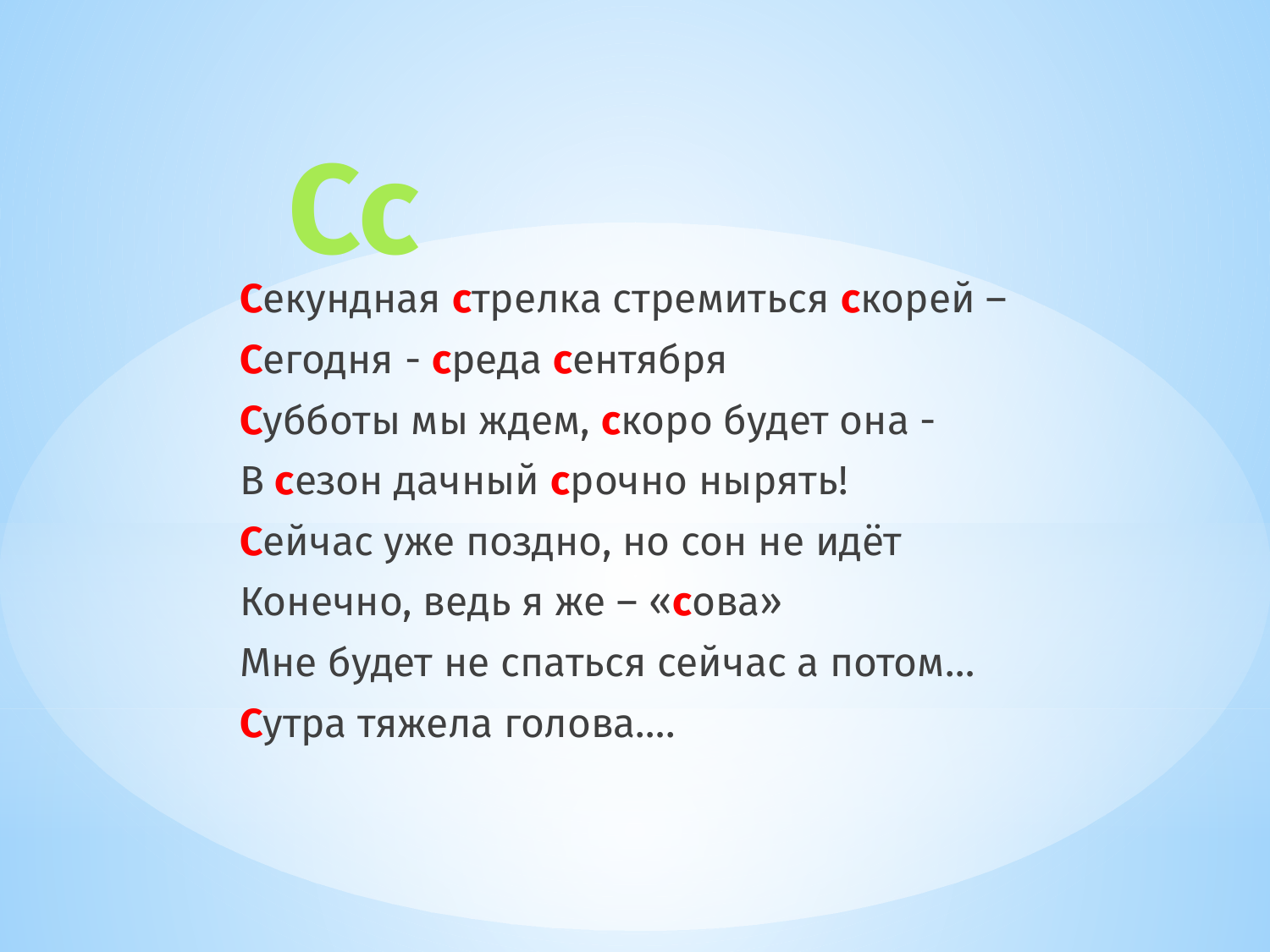

# Сс
Секундная стрелка стремиться скорей –
Сегодня - среда сентября
Субботы мы ждем, скоро будет она -
В сезон дачный срочно нырять!
Сейчас уже поздно, но сон не идёт
Конечно, ведь я же – «сова»
Мне будет не спаться сейчас а потом…
Сутра тяжела голова….